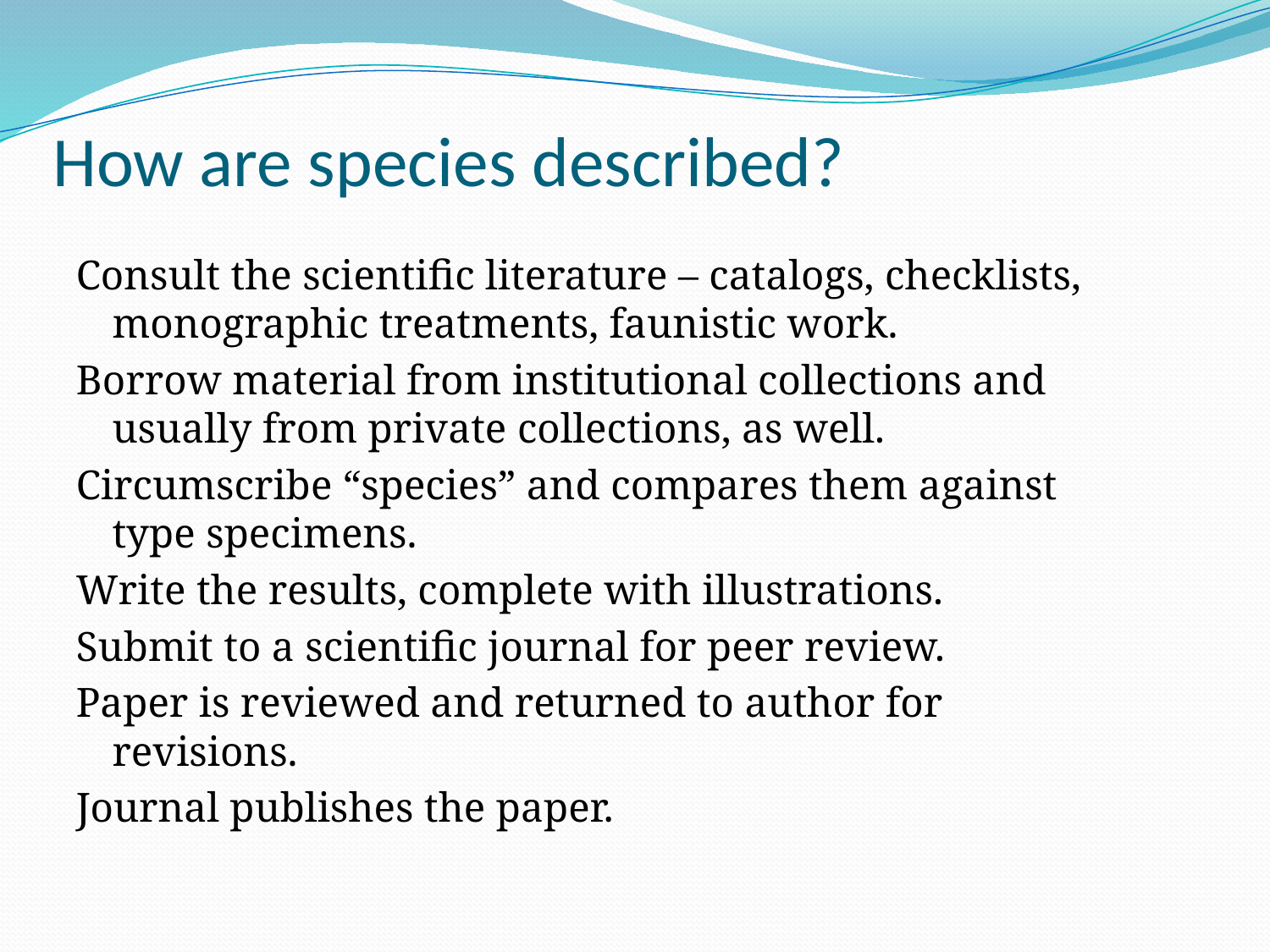

# How are species described?
Consult the scientific literature – catalogs, checklists, monographic treatments, faunistic work.
Borrow material from institutional collections and usually from private collections, as well.
Circumscribe “species” and compares them against type specimens.
Write the results, complete with illustrations.
Submit to a scientific journal for peer review.
Paper is reviewed and returned to author for revisions.
Journal publishes the paper.